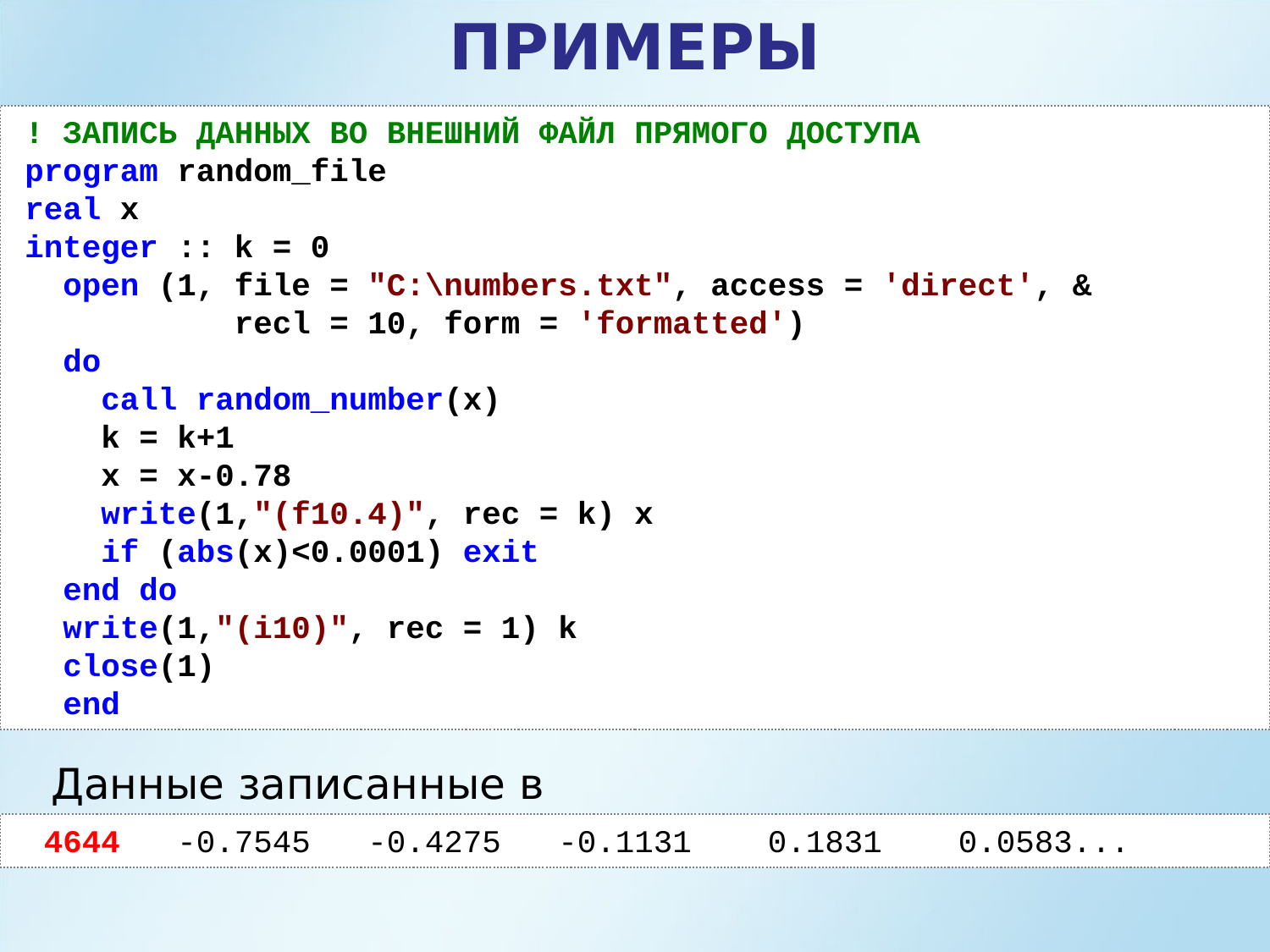

ПРИМЕРЫ
! ЗАПИСЬ ДАННЫХ ВО ВНЕШНИЙ ФАЙЛ ПРЯМОГО ДОСТУПА
program random_file
real x
integer :: k = 0
  open (1, file = "C:\numbers.txt", access = 'direct', &
           recl = 10, form = 'formatted')
  do
    call random_number(x)
    k = k+1
    x = x-0.78
    write(1,"(f10.4)", rec = k) x
    if (abs(x)<0.0001) exit
  end do
  write(1,"(i10)", rec = 1) k
  close(1)
  end
Данные записанные в файл
 4644   -0.7545   -0.4275   -0.1131    0.1831    0.0583...